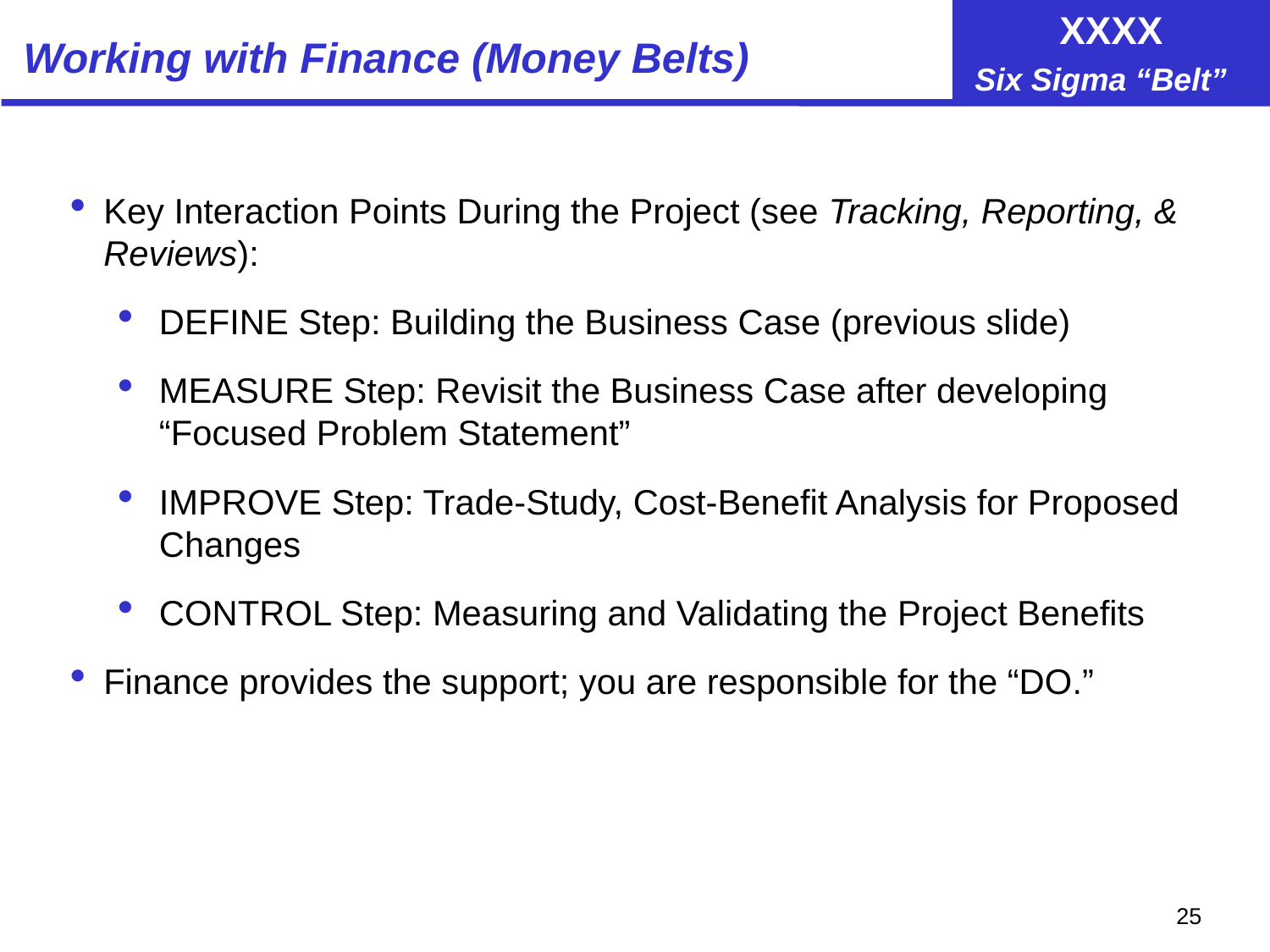

# Working with Finance (Money Belts)
Key Interaction Points During the Project (see Tracking, Reporting, & Reviews):
DEFINE Step: Building the Business Case (previous slide)
MEASURE Step: Revisit the Business Case after developing “Focused Problem Statement”
IMPROVE Step: Trade-Study, Cost-Benefit Analysis for Proposed Changes
CONTROL Step: Measuring and Validating the Project Benefits
Finance provides the support; you are responsible for the “DO.”